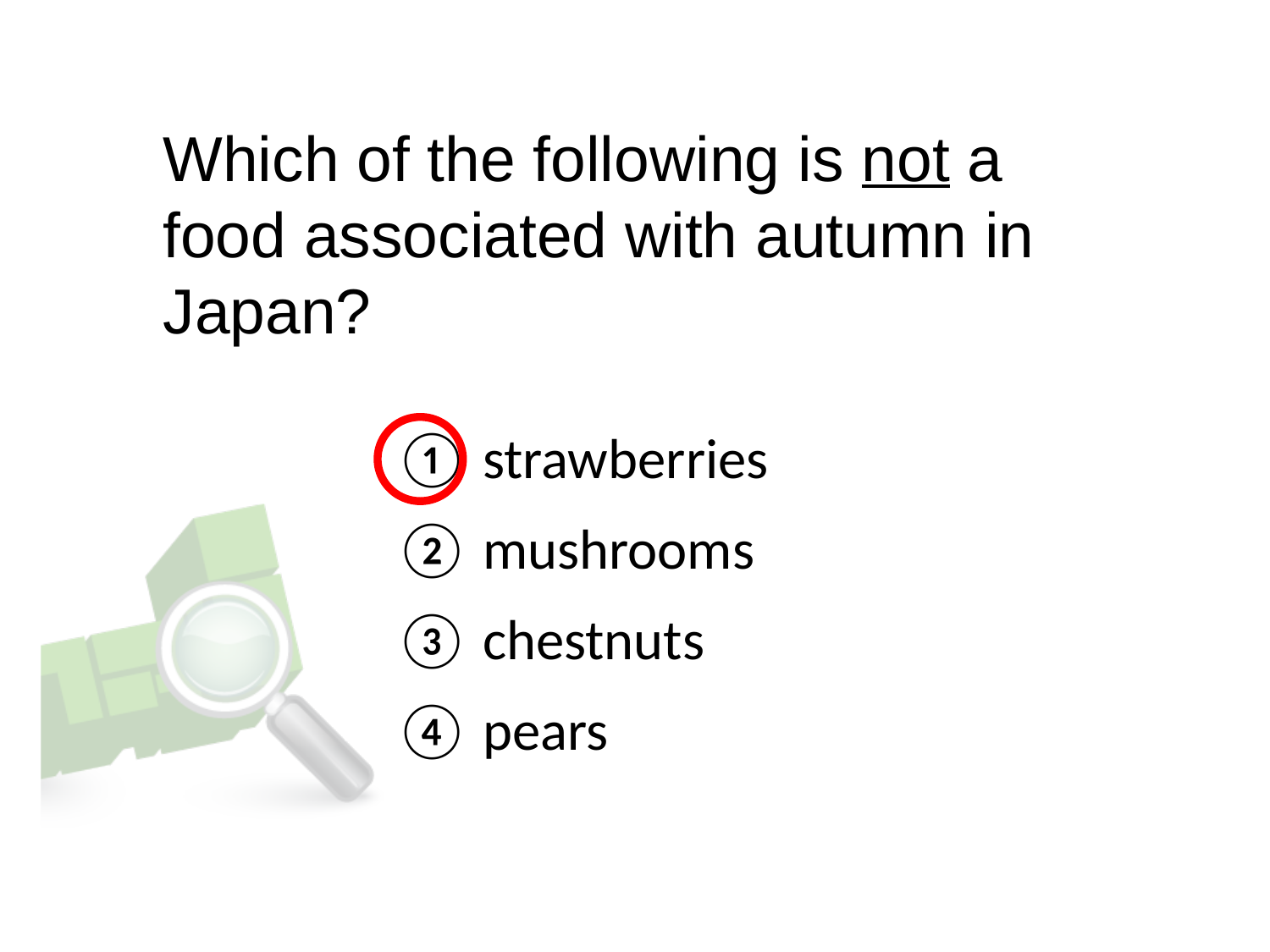

Which of the following is not a food associated with autumn in Japan?
① strawberries
② mushrooms
③ chestnuts
④ pears